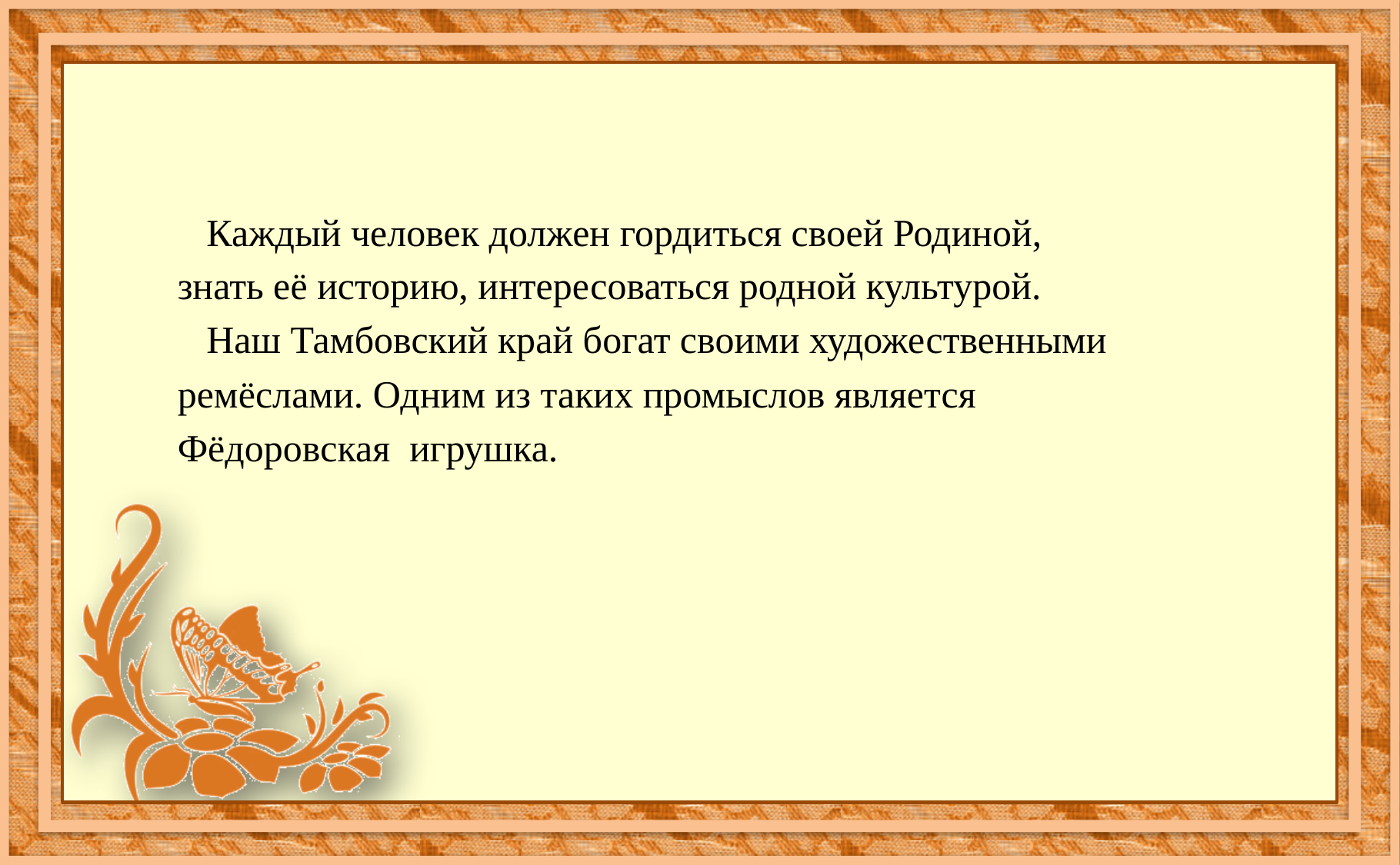

Каждый человек должен гордиться своей Родиной,
          знать её историю, интересоваться родной культурой.
             Наш Тамбовский край богат своими художественными
          ремёслами. Одним из таких промыслов является
          Фёдоровская  игрушка.